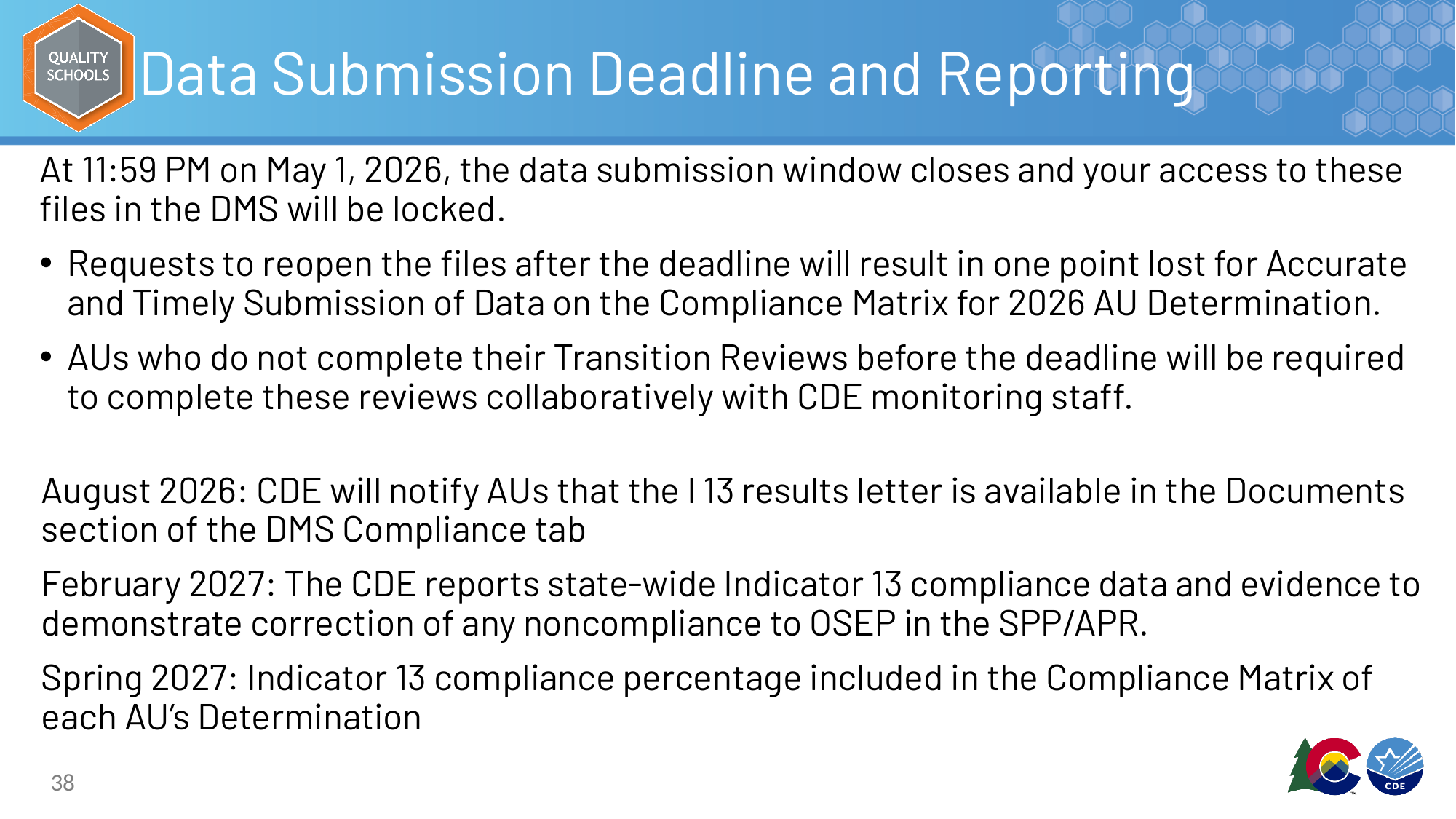

# Data Submission Deadline and Reporting
At 11:59 PM on May 1, 2026, the data submission window closes and your access to these files in the DMS will be locked.
Requests to reopen the files after the deadline will result in one point lost for Accurate and Timely Submission of Data on the Compliance Matrix for 2026 AU Determination.
AUs who do not complete their Transition Reviews before the deadline will be required to complete these reviews collaboratively with CDE monitoring staff.
August 2026: CDE will notify AUs that the I 13 results letter is available in the Documents section of the DMS Compliance tab
February 2027: The CDE reports state-wide Indicator 13 compliance data and evidence to demonstrate correction of any noncompliance to OSEP in the SPP/APR.
Spring 2027: Indicator 13 compliance percentage included in the Compliance Matrix of each AU’s Determination
38